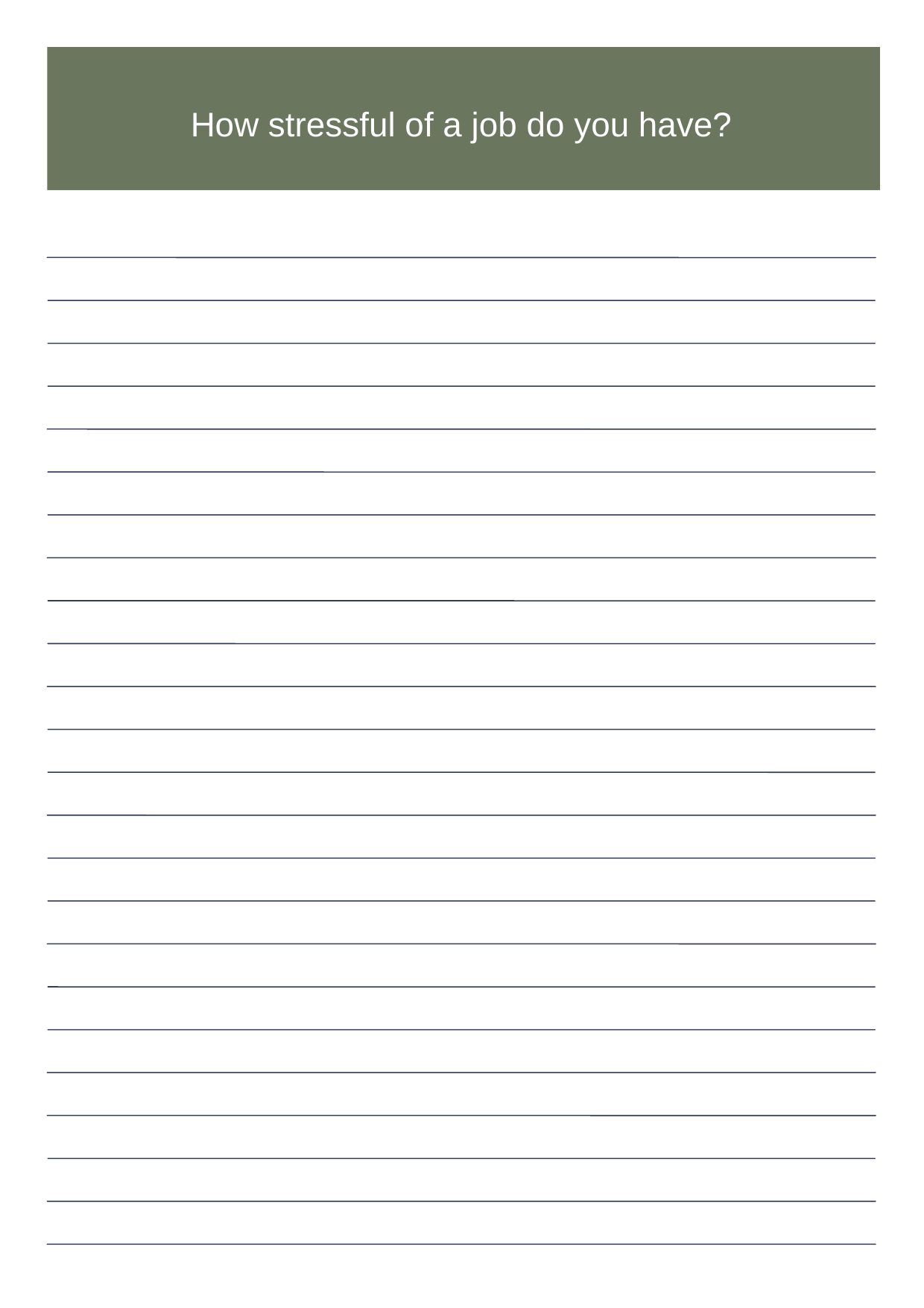

How stressful of a job do you have?